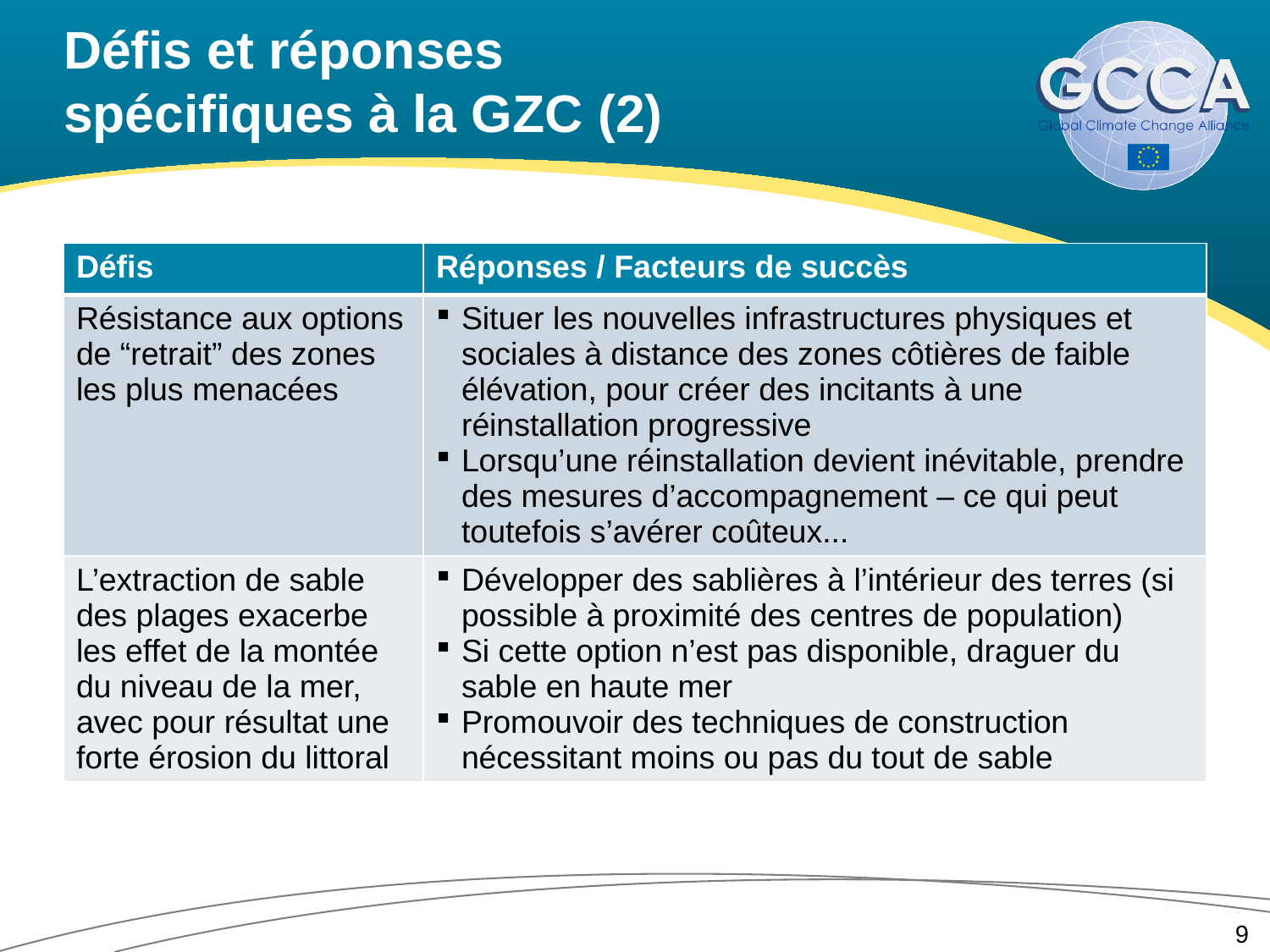

# Défis et réponses spécifiques à la GZC (2)
| Défis | Réponses / Facteurs de succès |
| --- | --- |
| Résistance aux options de “retrait” des zones les plus menacées | Situer les nouvelles infrastructures physiques et sociales à distance des zones côtières de faible élévation, pour créer des incitants à une réinstallation progressive Lorsqu’une réinstallation devient inévitable, prendre des mesures d’accompagnement – ce qui peut toutefois s’avérer coûteux... |
| L’extraction de sable des plages exacerbe les effet de la montée du niveau de la mer, avec pour résultat une forte érosion du littoral | Développer des sablières à l’intérieur des terres (si possible à proximité des centres de population) Si cette option n’est pas disponible, draguer du sable en haute mer Promouvoir des techniques de construction nécessitant moins ou pas du tout de sable |
9